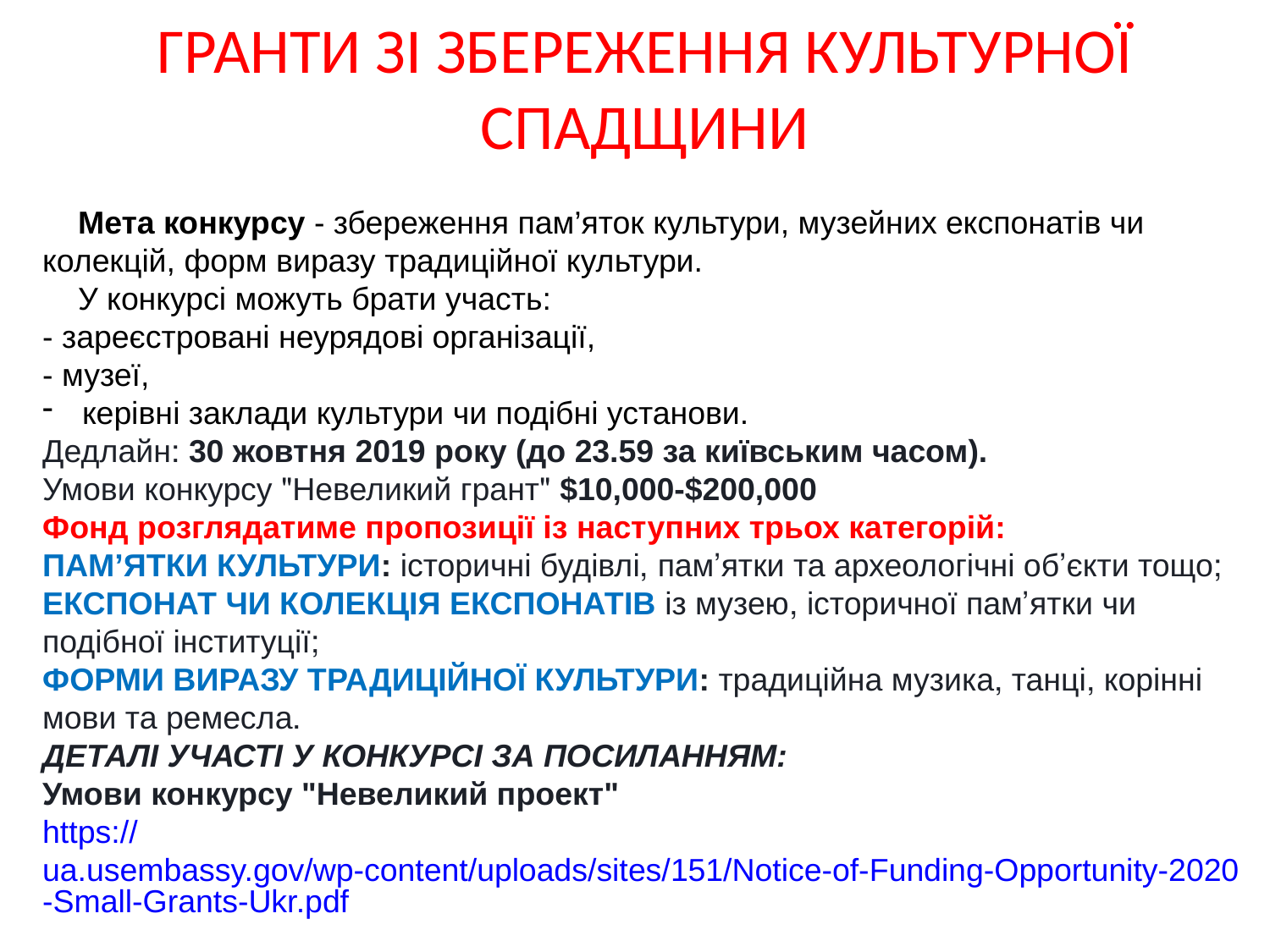

# ГРАНТИ ЗІ ЗБЕРЕЖЕННЯ КУЛЬТУРНОЇ СПАДЩИНИ
    Мета конкурсу - збереження пам’яток культури, музейних експонатів чи колекцій, форм виразу традиційної культури.
    У конкурсі можуть брати участь:
- зареєстровані неурядові організації,
- музеї,
керівні заклади культури чи подібні установи.
Дедлайн: 30 жовтня 2019 року (до 23.59 за київським часом).
Умови конкурсу "Невеликий грант" $10,000-$200,000
Фонд розглядатиме пропозиції із наступних трьох категорій:
ПАМ’ЯТКИ КУЛЬТУРИ: історичні будівлі, пам’ятки та археологічні об’єкти тощо;
ЕКСПОНАТ ЧИ КОЛЕКЦІЯ ЕКСПОНАТІВ із музею, історичної пам’ятки чи подібної інституції;
ФОРМИ ВИРАЗУ ТРАДИЦІЙНОЇ КУЛЬТУРИ: традиційна музика, танці, корінні мови та ремесла.
ДЕТАЛІ УЧАСТІ У КОНКУРСІ ЗА ПОСИЛАННЯМ:
Умови конкурсу "Невеликий проект"
https://ua.usembassy.gov/wp-content/uploads/sites/151/Notice-of-Funding-Opportunity-2020-Small-Grants-Ukr.pdf